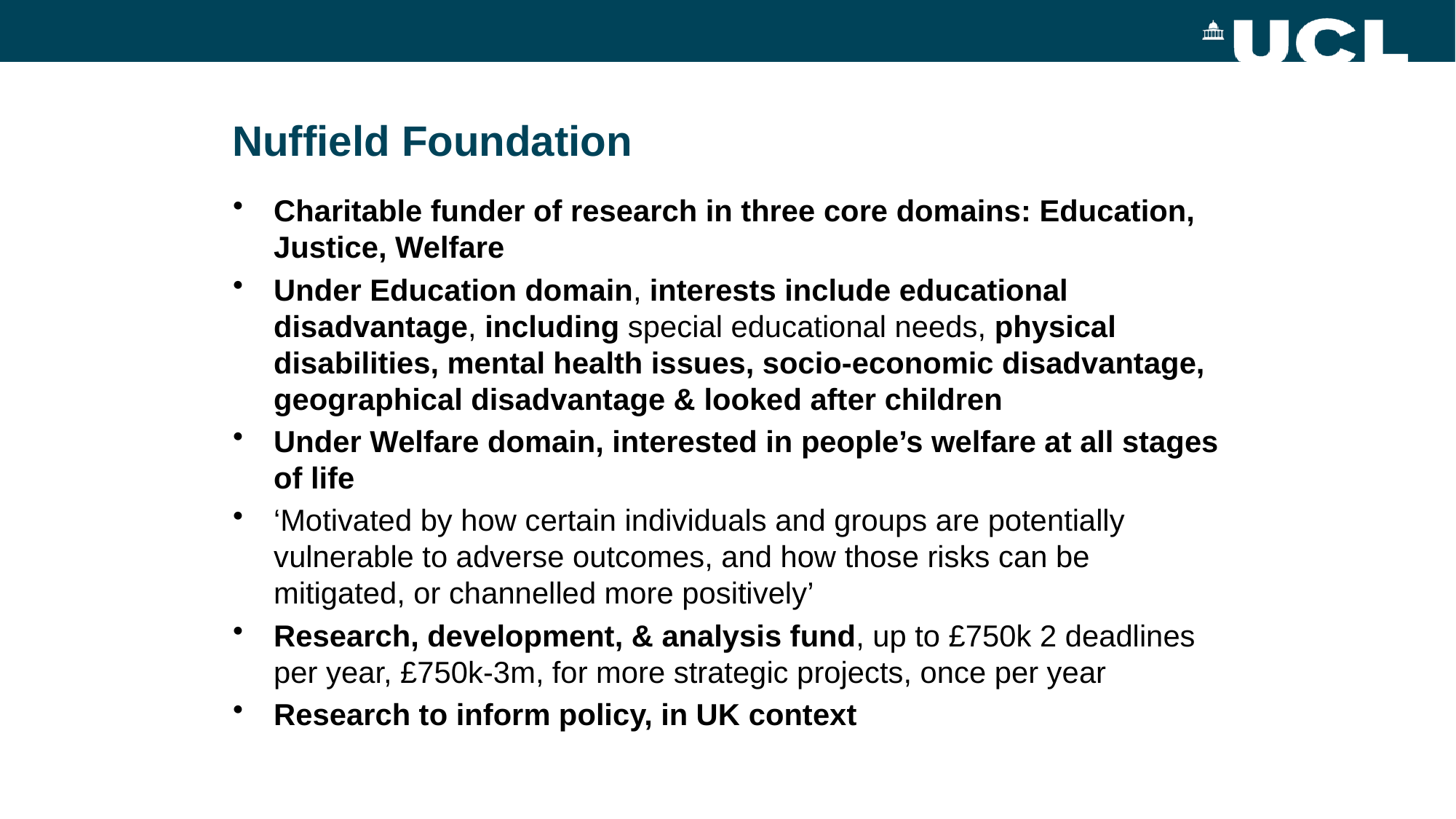

# Nuffield Foundation
Charitable funder of research in three core domains: Education, Justice, Welfare
Under Education domain, interests include educational disadvantage, including special educational needs, physical disabilities, mental health issues, socio-economic disadvantage, geographical disadvantage & looked after children
Under Welfare domain, interested in people’s welfare at all stages of life
‘Motivated by how certain individuals and groups are potentially vulnerable to adverse outcomes, and how those risks can be mitigated, or channelled more positively’
Research, development, & analysis fund, up to £750k 2 deadlines per year, £750k-3m, for more strategic projects, once per year
Research to inform policy, in UK context